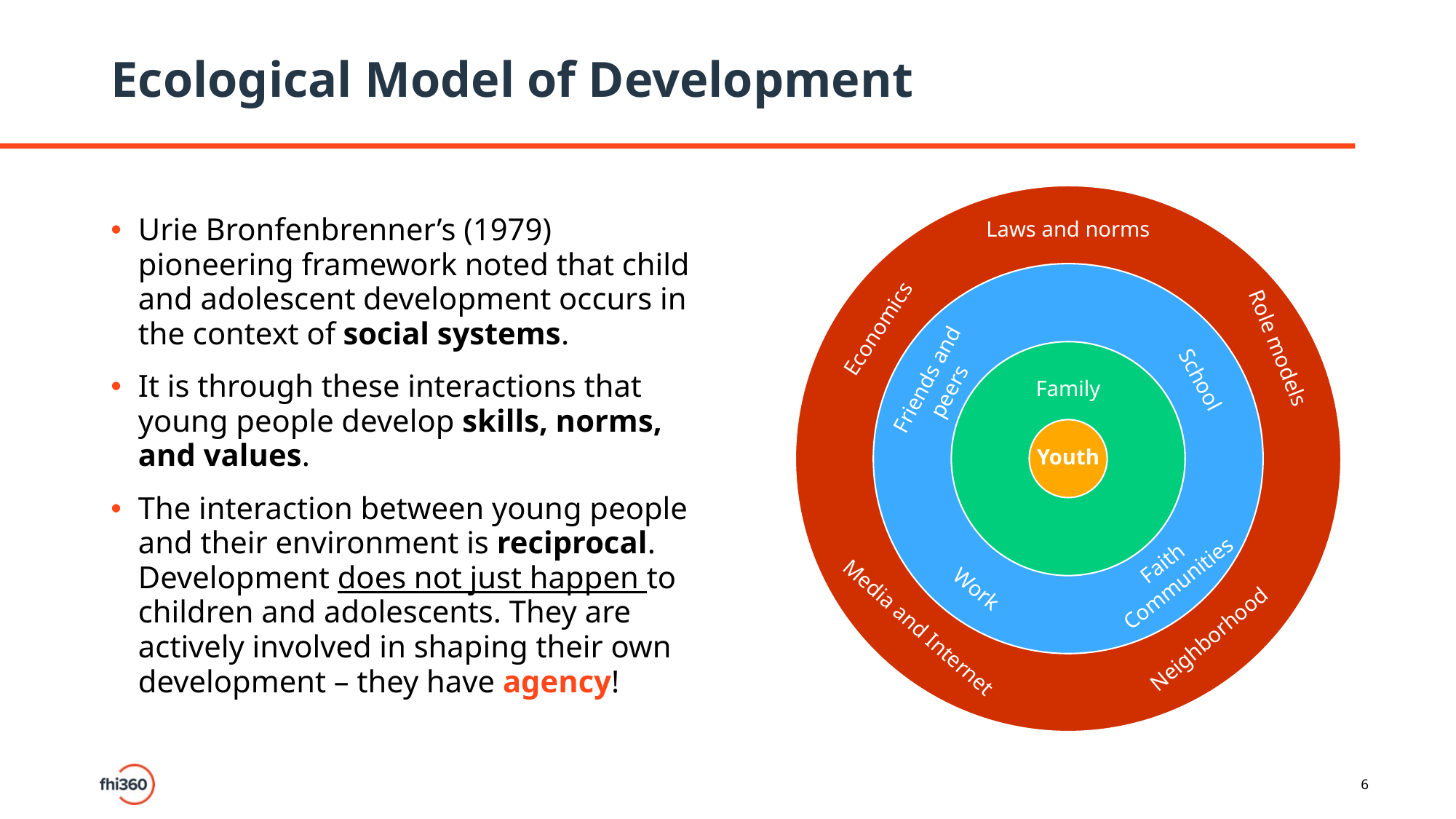

# Ecological Model of Development

Urie Bronfenbrenner’s (1979) pioneering framework noted that child and adolescent development occurs in the context of social systems.
It is through these interactions that young people develop skills, norms, and values.
The interaction between young people and their environment is reciprocal. Development does not just happen to children and adolescents. They are actively involved in shaping their own development – they have agency!
Laws and norms
Economics
Role models
Friends and peers
School
Family
Youth
Faith Communities
Work
Media and Internet
Neighborhood